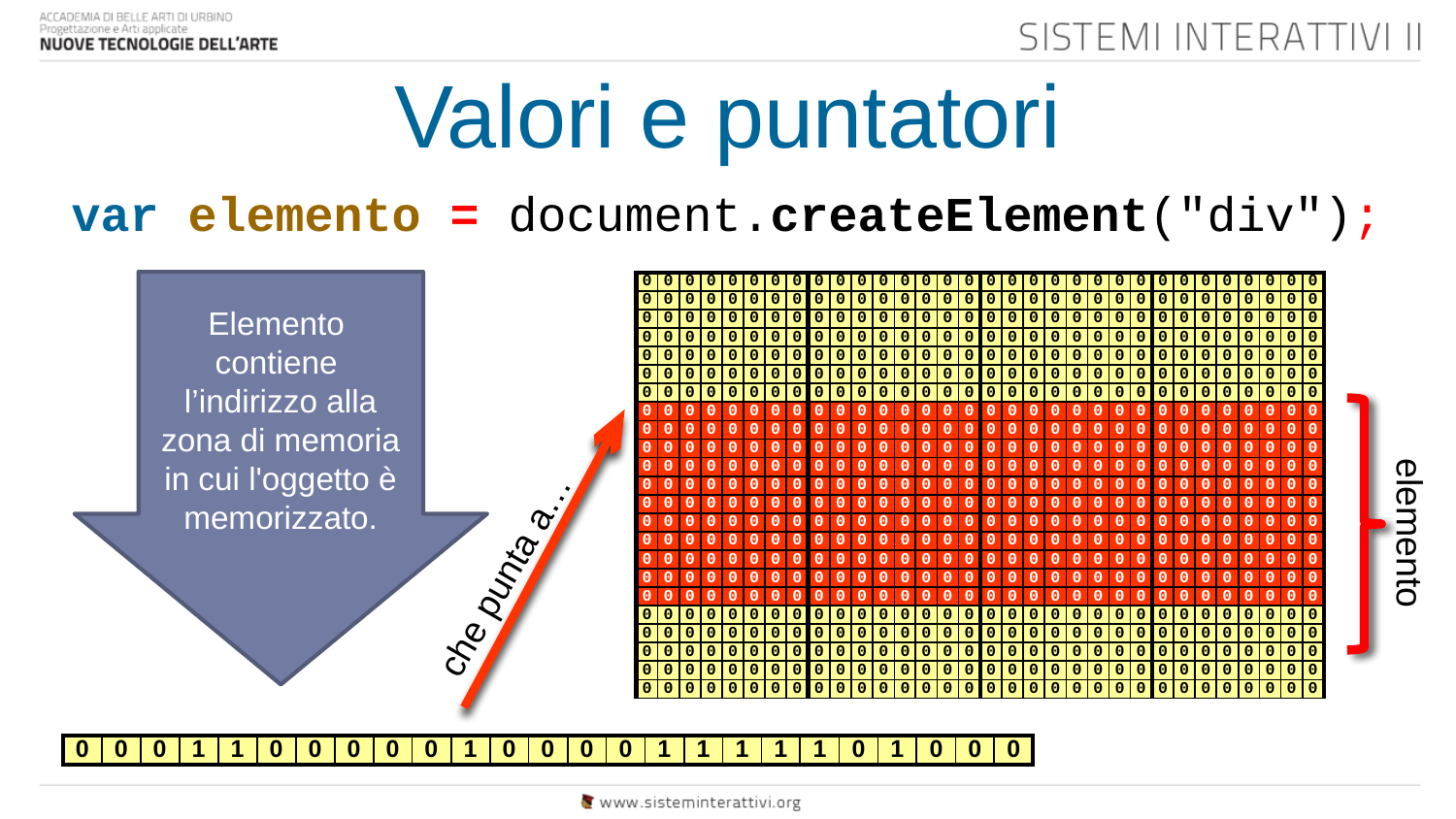

Valori e puntatori
var elemento = document.createElement("div");
Elemento  contiene  l’indirizzo alla zona di memoria in cui l'oggetto è memorizzato.
| 0 | 0 | 0 | 0 | 0 | 0 | 0 | 0 |
| --- | --- | --- | --- | --- | --- | --- | --- |
| 0 | 0 | 0 | 0 | 0 | 0 | 0 | 0 |
| 0 | 0 | 0 | 0 | 0 | 0 | 0 | 0 |
| 0 | 0 | 0 | 0 | 0 | 0 | 0 | 0 |
| 0 | 0 | 0 | 0 | 0 | 0 | 0 | 0 |
| 0 | 0 | 0 | 0 | 0 | 0 | 0 | 0 |
| 0 | 0 | 0 | 0 | 0 | 0 | 0 | 0 |
| 0 | 0 | 0 | 0 | 0 | 0 | 0 | 0 |
| 0 | 0 | 0 | 0 | 0 | 0 | 0 | 0 |
| 0 | 0 | 0 | 0 | 0 | 0 | 0 | 0 |
| 0 | 0 | 0 | 0 | 0 | 0 | 0 | 0 |
| 0 | 0 | 0 | 0 | 0 | 0 | 0 | 0 |
| 0 | 0 | 0 | 0 | 0 | 0 | 0 | 0 |
| 0 | 0 | 0 | 0 | 0 | 0 | 0 | 0 |
| 0 | 0 | 0 | 0 | 0 | 0 | 0 | 0 |
| 0 | 0 | 0 | 0 | 0 | 0 | 0 | 0 |
| 0 | 0 | 0 | 0 | 0 | 0 | 0 | 0 |
| 0 | 0 | 0 | 0 | 0 | 0 | 0 | 0 |
| 0 | 0 | 0 | 0 | 0 | 0 | 0 | 0 |
| 0 | 0 | 0 | 0 | 0 | 0 | 0 | 0 |
| 0 | 0 | 0 | 0 | 0 | 0 | 0 | 0 |
| 0 | 0 | 0 | 0 | 0 | 0 | 0 | 0 |
| 0 | 0 | 0 | 0 | 0 | 0 | 0 | 0 |
| 0 | 0 | 0 | 0 | 0 | 0 | 0 | 0 |
| --- | --- | --- | --- | --- | --- | --- | --- |
| 0 | 0 | 0 | 0 | 0 | 0 | 0 | 0 |
| 0 | 0 | 0 | 0 | 0 | 0 | 0 | 0 |
| 0 | 0 | 0 | 0 | 0 | 0 | 0 | 0 |
| 0 | 0 | 0 | 0 | 0 | 0 | 0 | 0 |
| 0 | 0 | 0 | 0 | 0 | 0 | 0 | 0 |
| 0 | 0 | 0 | 0 | 0 | 0 | 0 | 0 |
| 0 | 0 | 0 | 0 | 0 | 0 | 0 | 0 |
| 0 | 0 | 0 | 0 | 0 | 0 | 0 | 0 |
| 0 | 0 | 0 | 0 | 0 | 0 | 0 | 0 |
| 0 | 0 | 0 | 0 | 0 | 0 | 0 | 0 |
| 0 | 0 | 0 | 0 | 0 | 0 | 0 | 0 |
| 0 | 0 | 0 | 0 | 0 | 0 | 0 | 0 |
| 0 | 0 | 0 | 0 | 0 | 0 | 0 | 0 |
| 0 | 0 | 0 | 0 | 0 | 0 | 0 | 0 |
| 0 | 0 | 0 | 0 | 0 | 0 | 0 | 0 |
| 0 | 0 | 0 | 0 | 0 | 0 | 0 | 0 |
| 0 | 0 | 0 | 0 | 0 | 0 | 0 | 0 |
| 0 | 0 | 0 | 0 | 0 | 0 | 0 | 0 |
| 0 | 0 | 0 | 0 | 0 | 0 | 0 | 0 |
| 0 | 0 | 0 | 0 | 0 | 0 | 0 | 0 |
| 0 | 0 | 0 | 0 | 0 | 0 | 0 | 0 |
| 0 | 0 | 0 | 0 | 0 | 0 | 0 | 0 |
| 0 | 0 | 0 | 0 | 0 | 0 | 0 | 0 |
| --- | --- | --- | --- | --- | --- | --- | --- |
| 0 | 0 | 0 | 0 | 0 | 0 | 0 | 0 |
| 0 | 0 | 0 | 0 | 0 | 0 | 0 | 0 |
| 0 | 0 | 0 | 0 | 0 | 0 | 0 | 0 |
| 0 | 0 | 0 | 0 | 0 | 0 | 0 | 0 |
| 0 | 0 | 0 | 0 | 0 | 0 | 0 | 0 |
| 0 | 0 | 0 | 0 | 0 | 0 | 0 | 0 |
| 0 | 0 | 0 | 0 | 0 | 0 | 0 | 0 |
| 0 | 0 | 0 | 0 | 0 | 0 | 0 | 0 |
| 0 | 0 | 0 | 0 | 0 | 0 | 0 | 0 |
| 0 | 0 | 0 | 0 | 0 | 0 | 0 | 0 |
| 0 | 0 | 0 | 0 | 0 | 0 | 0 | 0 |
| 0 | 0 | 0 | 0 | 0 | 0 | 0 | 0 |
| 0 | 0 | 0 | 0 | 0 | 0 | 0 | 0 |
| 0 | 0 | 0 | 0 | 0 | 0 | 0 | 0 |
| 0 | 0 | 0 | 0 | 0 | 0 | 0 | 0 |
| 0 | 0 | 0 | 0 | 0 | 0 | 0 | 0 |
| 0 | 0 | 0 | 0 | 0 | 0 | 0 | 0 |
| 0 | 0 | 0 | 0 | 0 | 0 | 0 | 0 |
| 0 | 0 | 0 | 0 | 0 | 0 | 0 | 0 |
| 0 | 0 | 0 | 0 | 0 | 0 | 0 | 0 |
| 0 | 0 | 0 | 0 | 0 | 0 | 0 | 0 |
| 0 | 0 | 0 | 0 | 0 | 0 | 0 | 0 |
| 0 | 0 | 0 | 0 | 0 | 0 | 0 | 0 |
| --- | --- | --- | --- | --- | --- | --- | --- |
| 0 | 0 | 0 | 0 | 0 | 0 | 0 | 0 |
| 0 | 0 | 0 | 0 | 0 | 0 | 0 | 0 |
| 0 | 0 | 0 | 0 | 0 | 0 | 0 | 0 |
| 0 | 0 | 0 | 0 | 0 | 0 | 0 | 0 |
| 0 | 0 | 0 | 0 | 0 | 0 | 0 | 0 |
| 0 | 0 | 0 | 0 | 0 | 0 | 0 | 0 |
| 0 | 0 | 0 | 0 | 0 | 0 | 0 | 0 |
| 0 | 0 | 0 | 0 | 0 | 0 | 0 | 0 |
| 0 | 0 | 0 | 0 | 0 | 0 | 0 | 0 |
| 0 | 0 | 0 | 0 | 0 | 0 | 0 | 0 |
| 0 | 0 | 0 | 0 | 0 | 0 | 0 | 0 |
| 0 | 0 | 0 | 0 | 0 | 0 | 0 | 0 |
| 0 | 0 | 0 | 0 | 0 | 0 | 0 | 0 |
| 0 | 0 | 0 | 0 | 0 | 0 | 0 | 0 |
| 0 | 0 | 0 | 0 | 0 | 0 | 0 | 0 |
| 0 | 0 | 0 | 0 | 0 | 0 | 0 | 0 |
| 0 | 0 | 0 | 0 | 0 | 0 | 0 | 0 |
| 0 | 0 | 0 | 0 | 0 | 0 | 0 | 0 |
| 0 | 0 | 0 | 0 | 0 | 0 | 0 | 0 |
| 0 | 0 | 0 | 0 | 0 | 0 | 0 | 0 |
| 0 | 0 | 0 | 0 | 0 | 0 | 0 | 0 |
| 0 | 0 | 0 | 0 | 0 | 0 | 0 | 0 |

elemento
che punta a…
| 0 | 0 | 0 | 1 | 1 | 0 | 0 | 0 | 0 | 0 | 1 | 0 | 0 | 0 | 0 | 1 | 1 | 1 | 1 | 1 | 0 | 1 | 0 | 0 | 0 |
| --- | --- | --- | --- | --- | --- | --- | --- | --- | --- | --- | --- | --- | --- | --- | --- | --- | --- | --- | --- | --- | --- | --- | --- | --- |